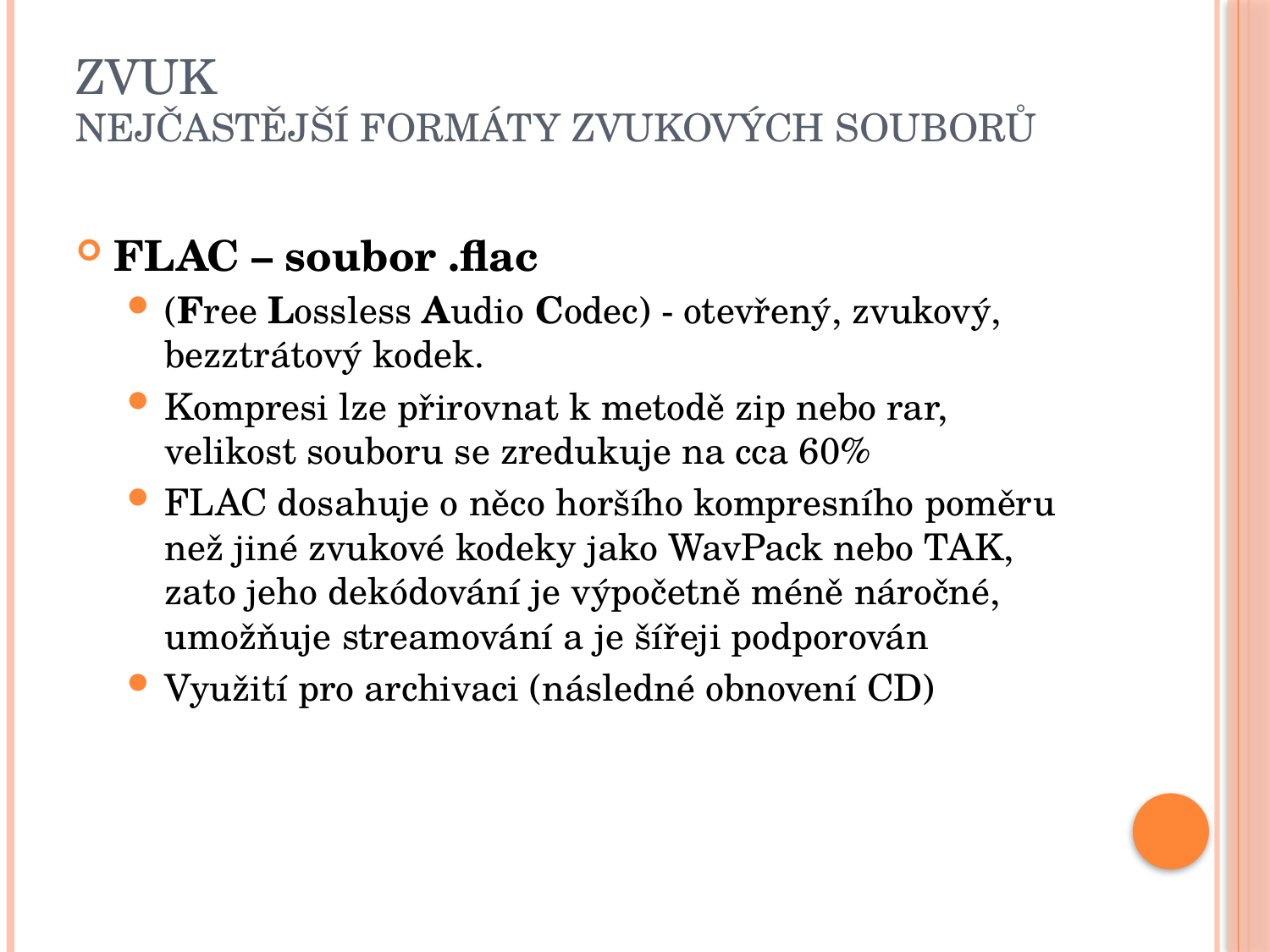

# ZVUK nejčastější formáty zvukových souborů
FLAC – soubor .flac
(Free Lossless Audio Codec) - otevřený, zvukový, bezztrátový kodek.
Kompresi lze přirovnat k metodě zip nebo rar, velikost souboru se zredukuje na cca 60%
FLAC dosahuje o něco horšího kompresního poměru než jiné zvukové kodeky jako WavPack nebo TAK, zato jeho dekódování je výpočetně méně náročné, umožňuje streamování a je šířeji podporován
Využití pro archivaci (následné obnovení CD)